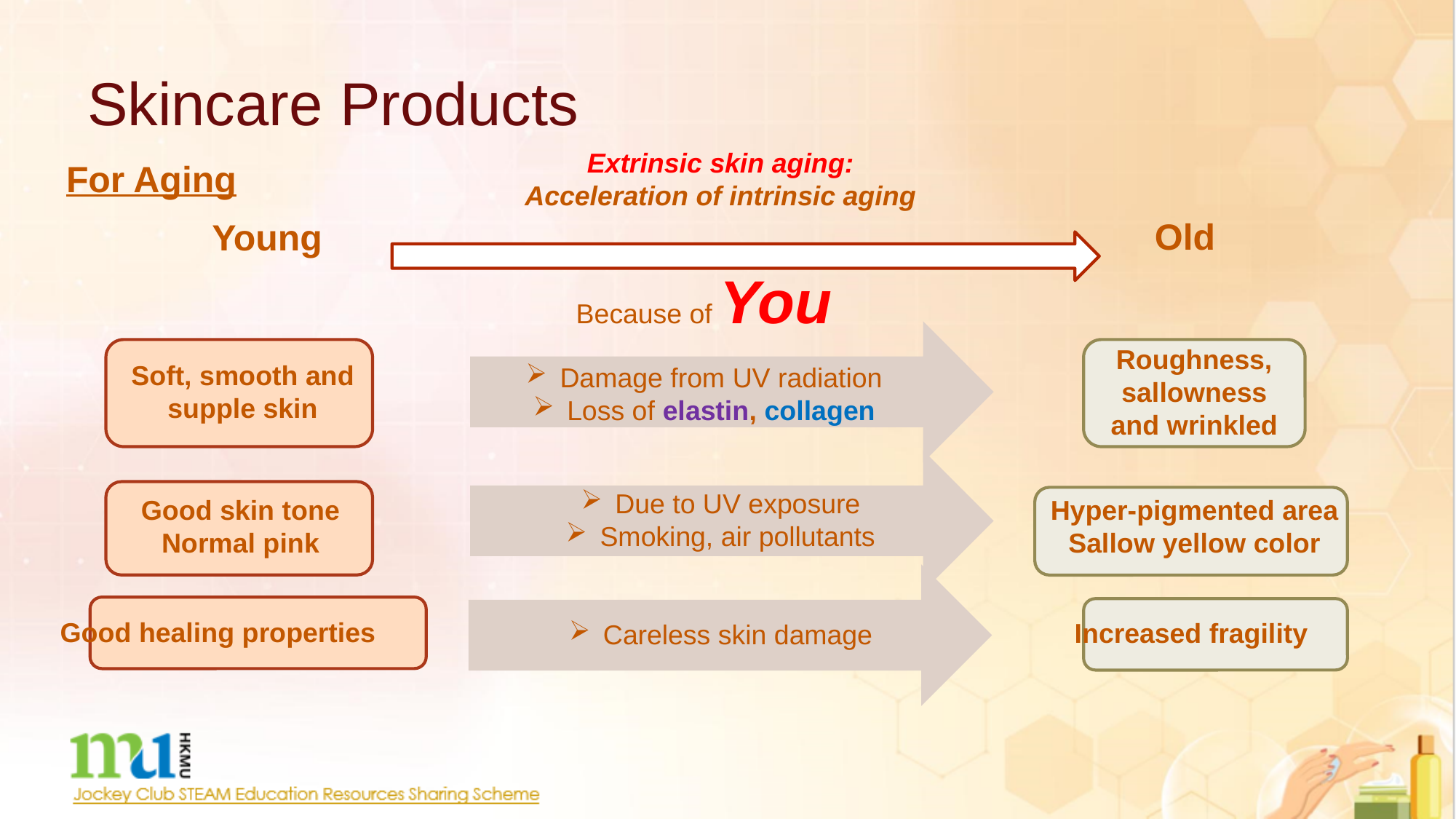

# Skincare Products
Extrinsic skin aging:
Acceleration of intrinsic aging
Old
Young

Because of You

Roughness, sallowness and wrinkled

Soft, smooth and supple skin
Damage from UV radiation
Loss of elastin, collagen

Due to UV exposure
Smoking, air pollutants

Hyper-pigmented area
Sallow yellow color
Good skin tone
Normal pink

Good healing properties
Increased fragility
Careless skin damage
For Aging